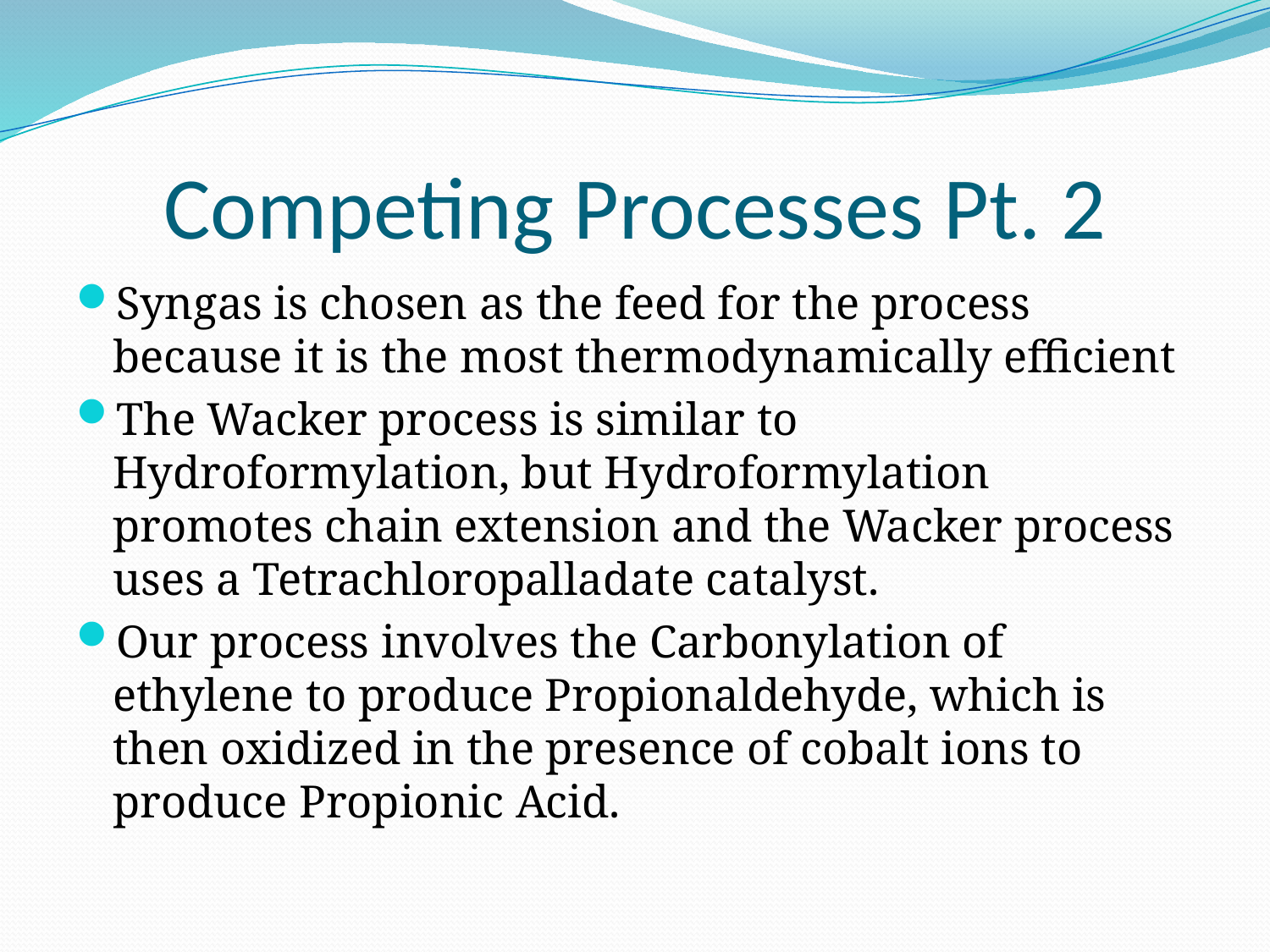

# Competing Processes Pt. 2
Syngas is chosen as the feed for the process because it is the most thermodynamically efficient
The Wacker process is similar to Hydroformylation, but Hydroformylation promotes chain extension and the Wacker process uses a Tetrachloropalladate catalyst.
Our process involves the Carbonylation of ethylene to produce Propionaldehyde, which is then oxidized in the presence of cobalt ions to produce Propionic Acid.